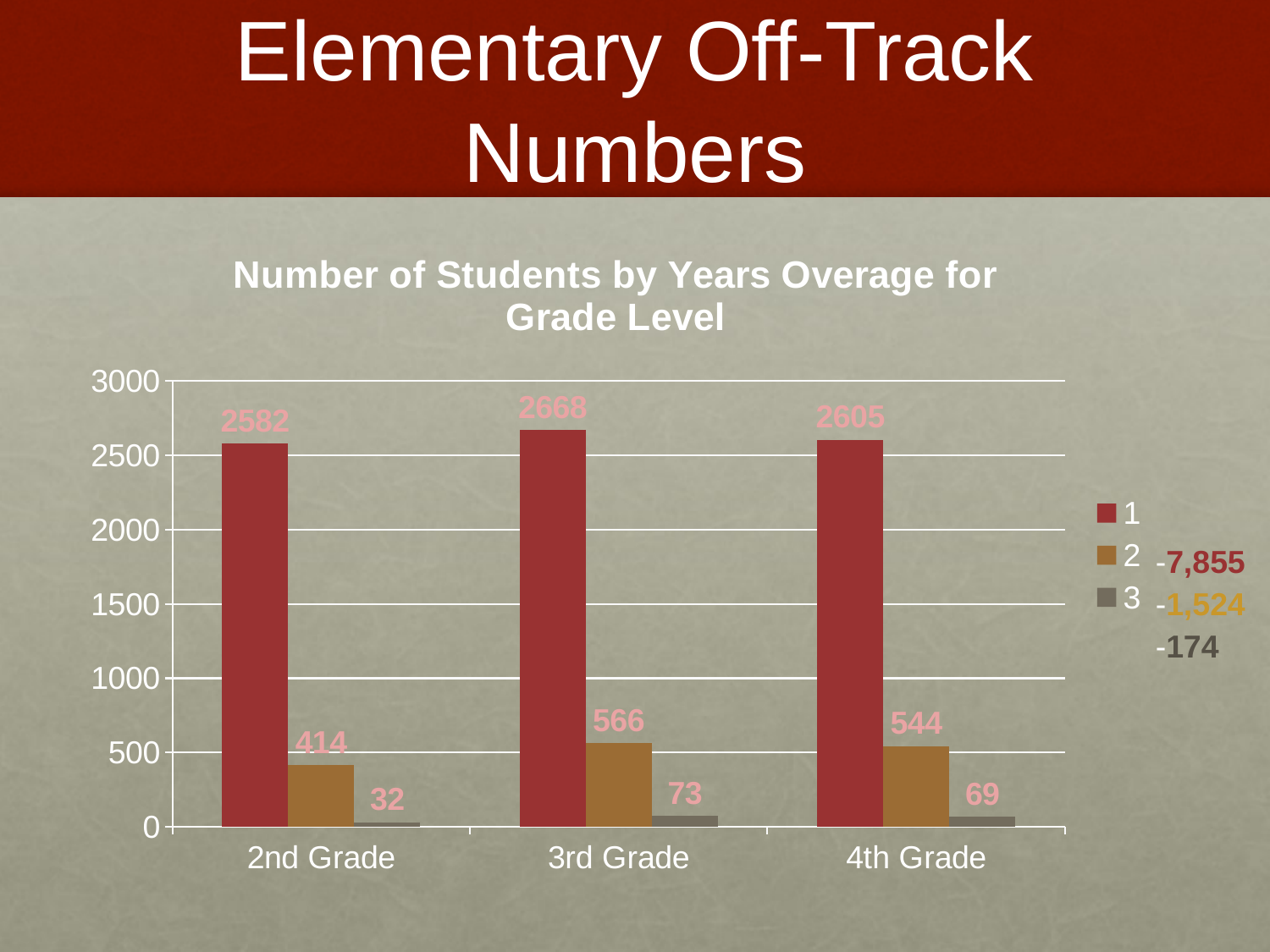

# Elementary Off-Track Numbers

### Chart: Number of Students by Years Overage for Grade Level

| Category | 1 | 2 | 3 |
|---|---|---|---|
| 2nd Grade | 2582.0 | 414.0 | 32.0 |
| 3rd Grade | 2668.0 | 566.0 | 73.0 |
| 4th Grade | 2605.0 | 544.0 | 69.0 |
-7,855

-1,524

-174